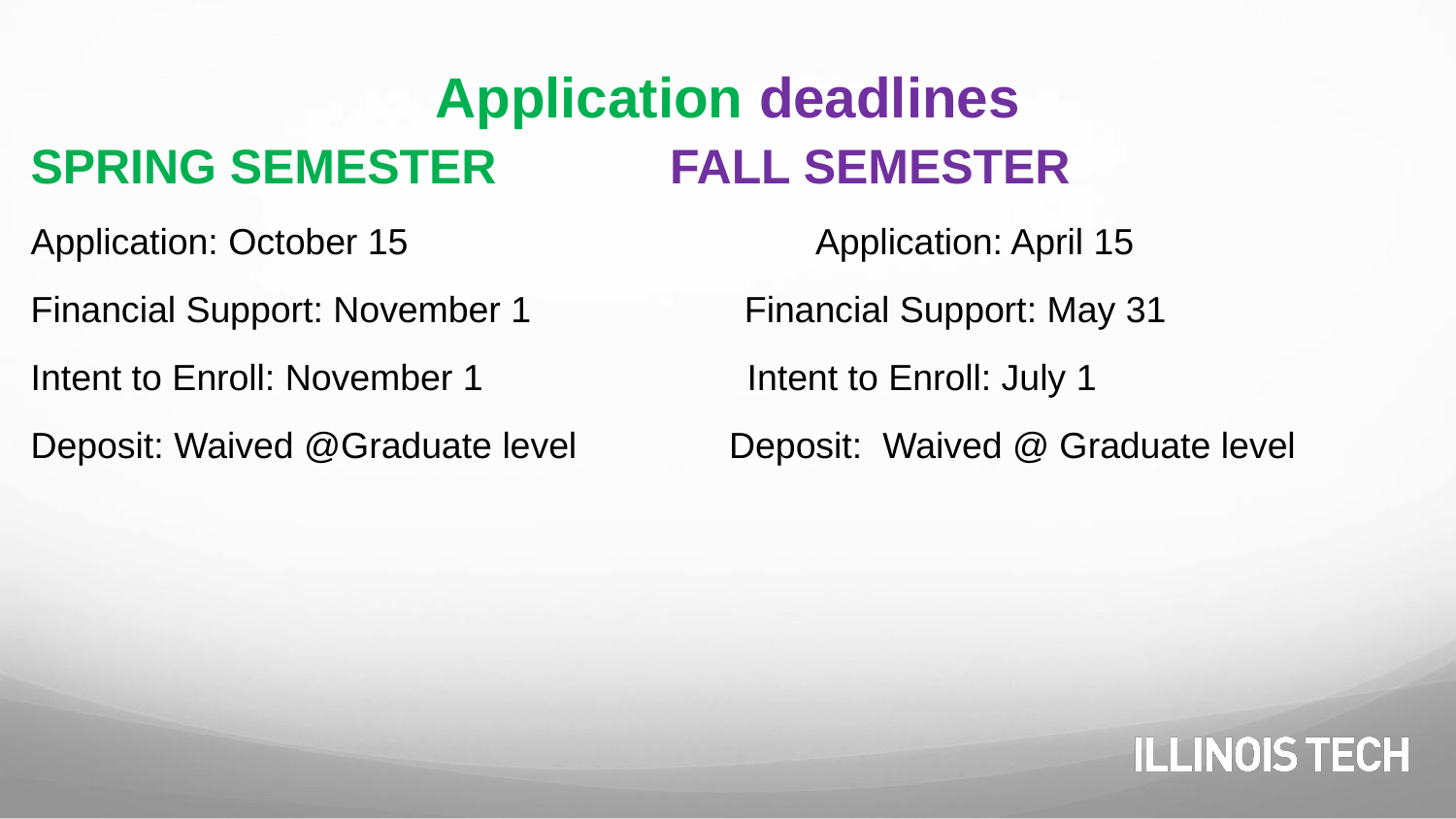

# Application deadlines
SPRING SEMESTER		FALL SEMESTER
Application: October 15			Application: April 15
Financial Support: November 1                     Financial Support: May 31
Intent to Enroll: November 1                          Intent to Enroll: July 1
Deposit: Waived @Graduate level               Deposit:  Waived @ Graduate level